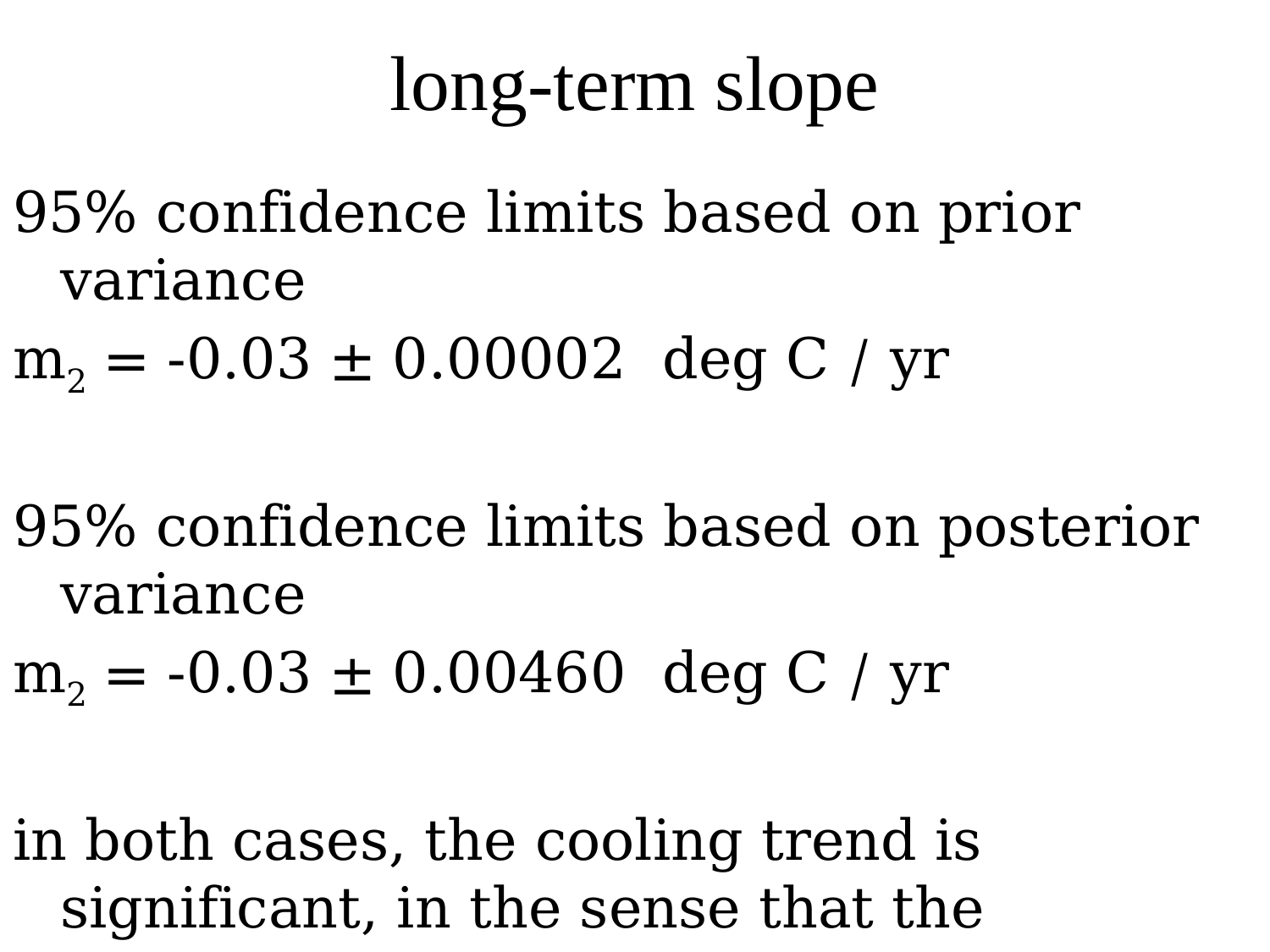

# long-term slope
95% confidence limits based on prior variance
m2 = -0.03 ± 0.00002  deg C / yr

95% confidence limits based on posterior variance
m2 = -0.03 ± 0.00460  deg C / yr

in both cases, the cooling trend is significant, in the sense that the confidence intervals do not include zero or positive slopes.